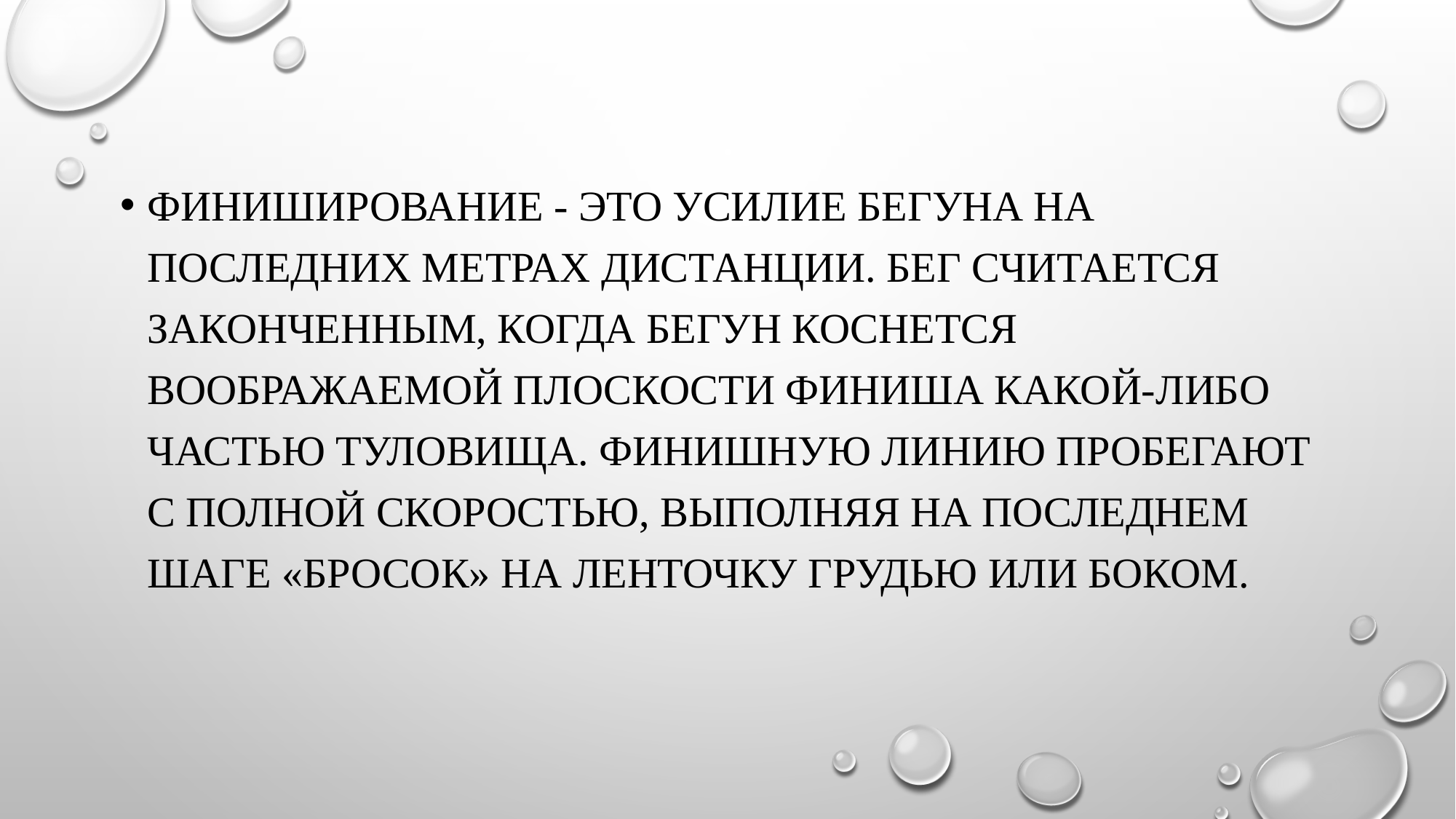

Финиширование - это усилие бегуна на последних метрах дистанции. Бег считается законченным, когда бегун коснется воображаемой плоскости финиша какой-либо частью туловища. Финишную линию пробегают с полной скоростью, выполняя на последнем шаге «бросок» на ленточку грудью или боком.